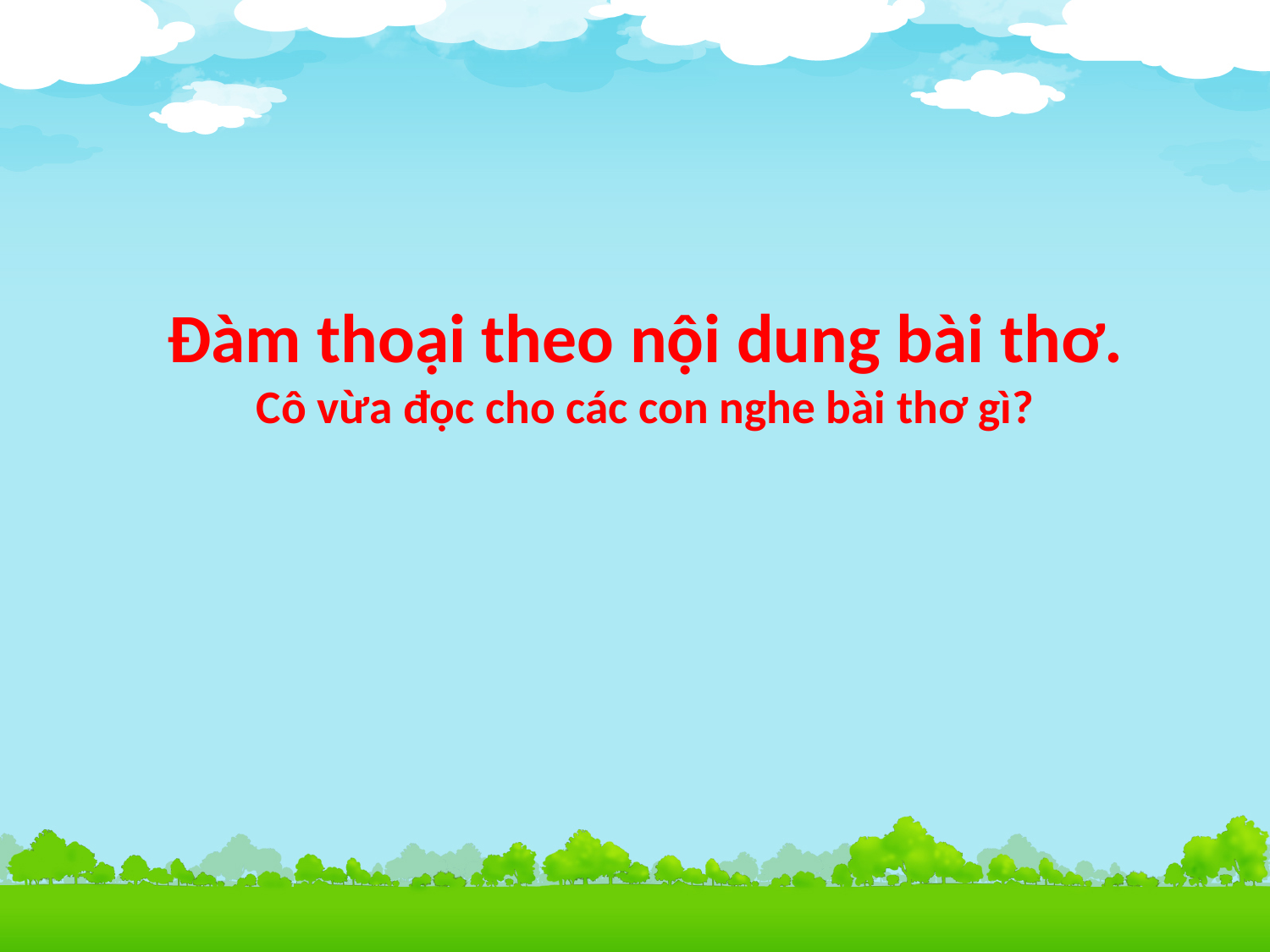

# Đàm thoại theo nội dung bài thơ. Cô vừa đọc cho các con nghe bài thơ gì?